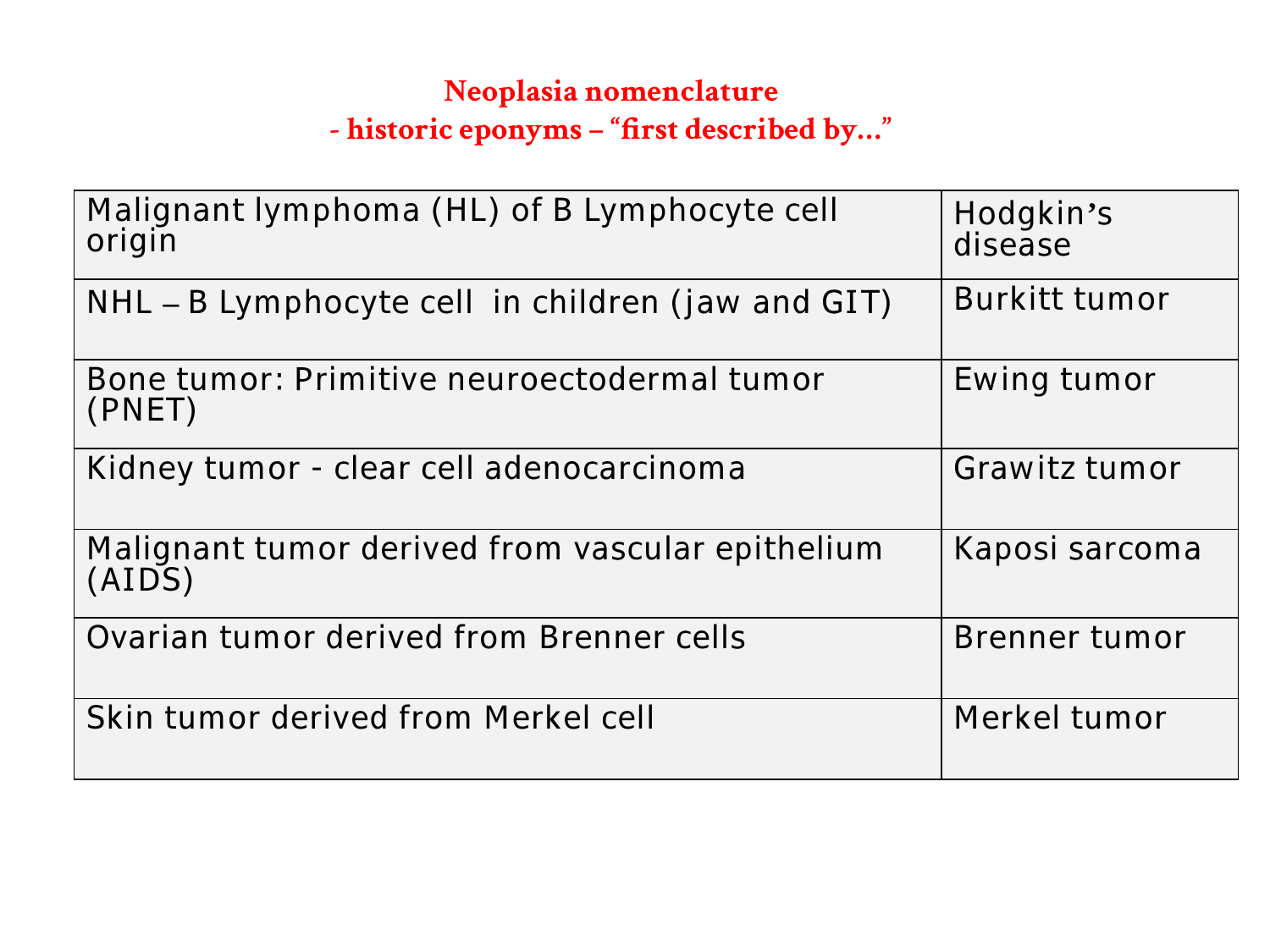

Neoplasia nomenclature
- historic eponyms – “first described by…”
| Malignant lymphoma (HL) of B Lymphocyte cell origin | Hodgkin’s disease |
| --- | --- |
| NHL – B Lymphocyte cell in children (jaw and GIT) | Burkitt tumor |
| Bone tumor: Primitive neuroectodermal tumor (PNET) | Ewing tumor |
| Kidney tumor - clear cell adenocarcinoma | Grawitz tumor |
| Malignant tumor derived from vascular epithelium (AIDS) | Kaposi sarcoma |
| Ovarian tumor derived from Brenner cells | Brenner tumor |
| Skin tumor derived from Merkel cell | Merkel tumor |